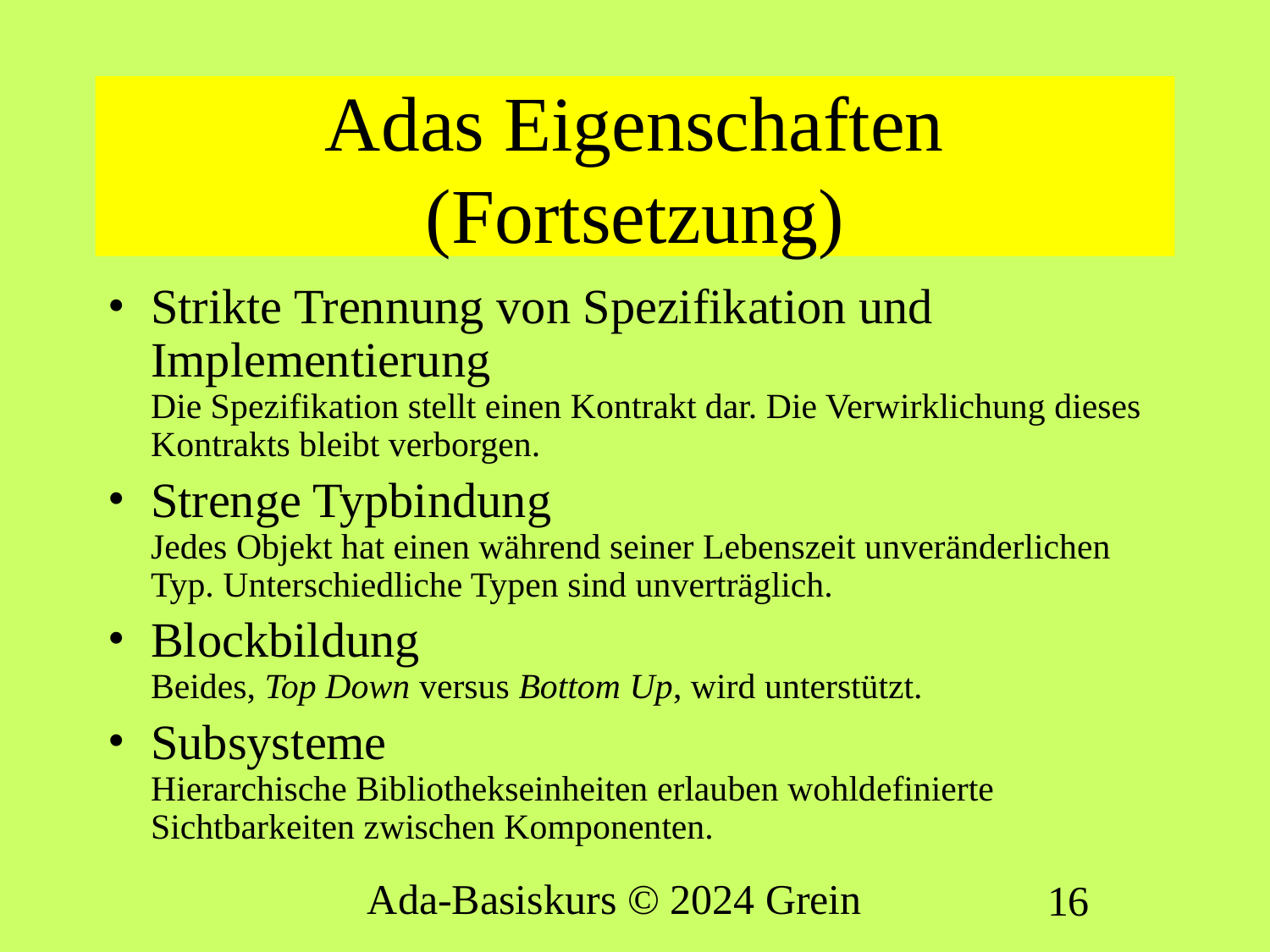

# Adas Eigenschaften (Fortsetzung)
Strikte Trennung von Spezifikation und Implementierung
Die Spezifikation stellt einen Kontrakt dar. Die Verwirklichung dieses Kontrakts bleibt verborgen.
Strenge Typbindung
Jedes Objekt hat einen während seiner Lebenszeit unveränderlichen Typ. Unterschiedliche Typen sind unverträglich.
Blockbildung
Beides, Top Down versus Bottom Up, wird unterstützt.
Subsysteme
Hierarchische Bibliothekseinheiten erlauben wohldefinierte Sichtbarkeiten zwischen Komponenten.
Ada-Basiskurs © 2024 Grein
16